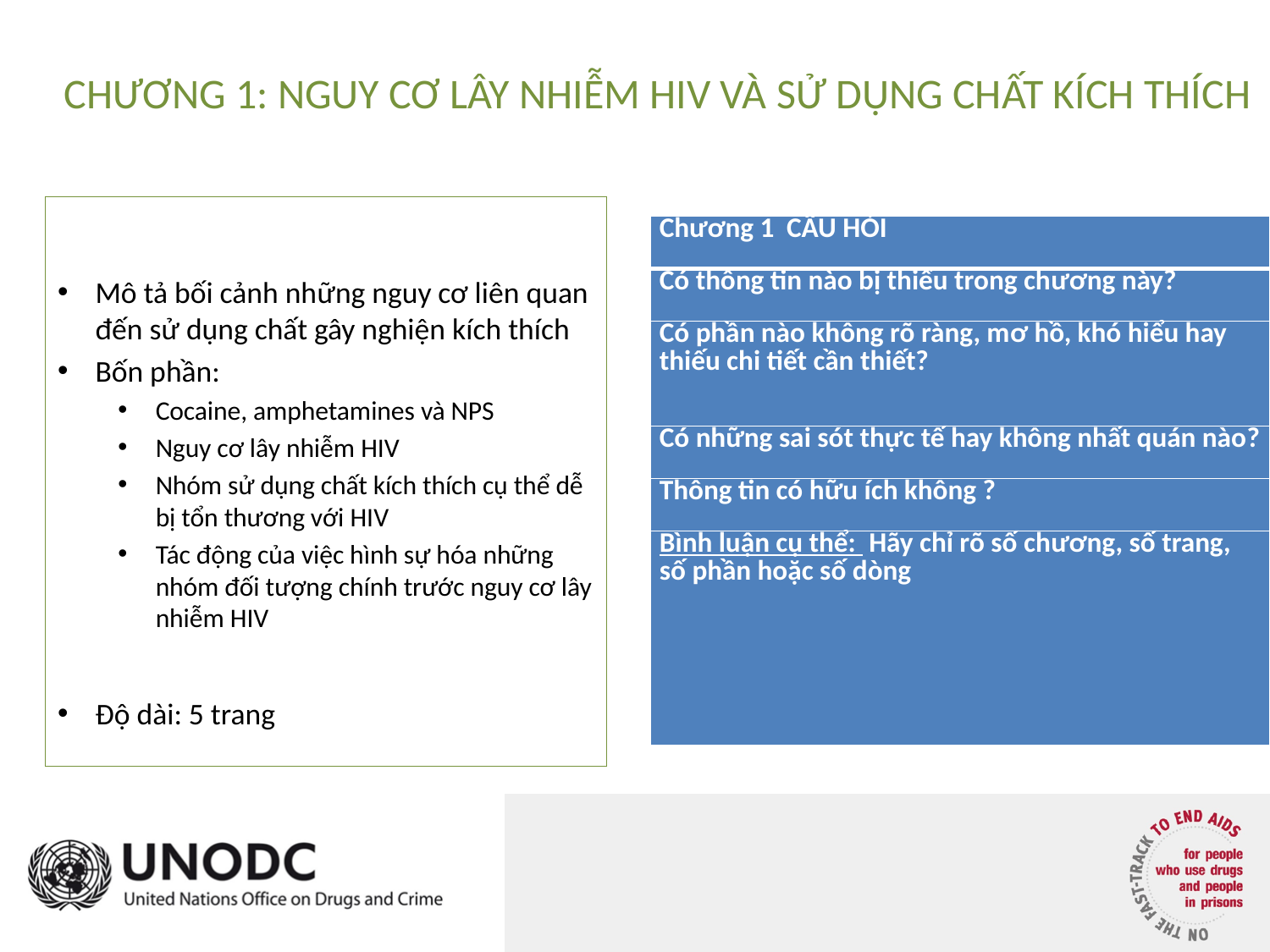

# CHƯƠNG 1: NGUY CƠ LÂY NHIỄM HIV VÀ SỬ DỤNG CHẤT KÍCH THÍCH

Mô tả bối cảnh những nguy cơ liên quan đến sử dụng chất gây nghiện kích thích
Bốn phần:
Cocaine, amphetamines và NPS
Nguy cơ lây nhiễm HIV
Nhóm sử dụng chất kích thích cụ thể dễ bị tổn thương với HIV
Tác động của việc hình sự hóa những nhóm đối tượng chính trước nguy cơ lây nhiễm HIV

Độ dài: 5 trang
| Chương 1 CÂU HỎI |
| --- |
| Có thông tin nào bị thiếu trong chương này? |
| Có phần nào không rõ ràng, mơ hồ, khó hiểu hay thiếu chi tiết cần thiết? |
| Có những sai sót thực tế hay không nhất quán nào? |
| Thông tin có hữu ích không ? |
| Bình luận cụ thể: Hãy chỉ rõ số chương, số trang, số phần hoặc số dòng |